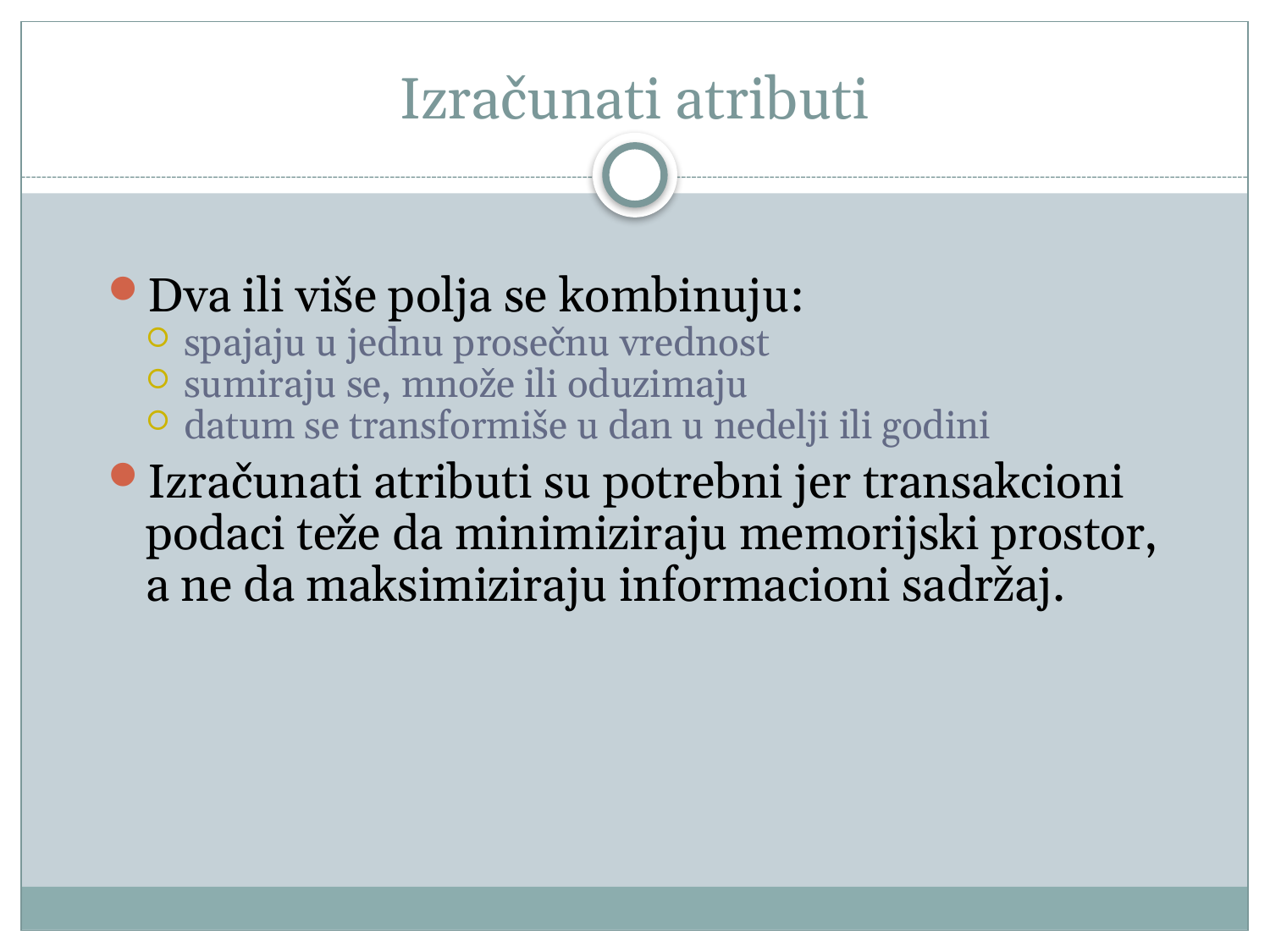

# Izračunati atributi
Dva ili više polja se kombinuju:
spajaju u jednu prosečnu vrednost
sumiraju se, množe ili oduzimaju
datum se transformiše u dan u nedelji ili godini
Izračunati atributi su potrebni jer transakcioni podaci teže da minimiziraju memorijski prostor, a ne da maksimiziraju informacioni sadržaj.